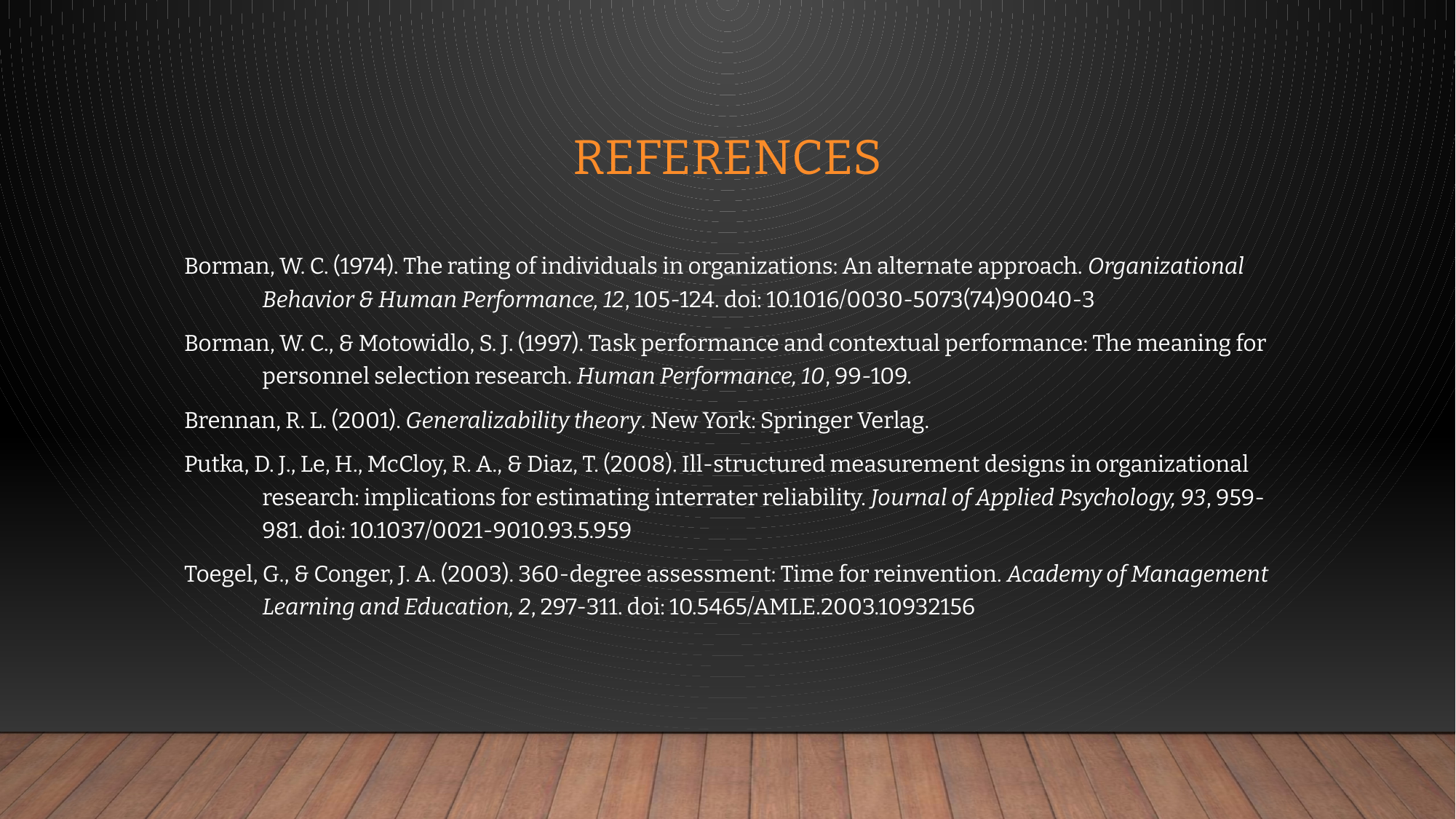

# References
Borman, W. C. (1974). The rating of individuals in organizations: An alternate approach. Organizational Behavior & Human Performance, 12, 105-124. doi: 10.1016/0030-5073(74)90040-3
Borman, W. C., & Motowidlo, S. J. (1997). Task performance and contextual performance: The meaning for personnel selection research. Human Performance, 10, 99-109.
Brennan, R. L. (2001). Generalizability theory. New York: Springer Verlag.
Putka, D. J., Le, H., McCloy, R. A., & Diaz, T. (2008). Ill-structured measurement designs in organizational research: implications for estimating interrater reliability. Journal of Applied Psychology, 93, 959-981. doi: 10.1037/0021-9010.93.5.959
Toegel, G., & Conger, J. A. (2003). 360-degree assessment: Time for reinvention. Academy of Management Learning and Education, 2, 297-311. doi: 10.5465/AMLE.2003.10932156